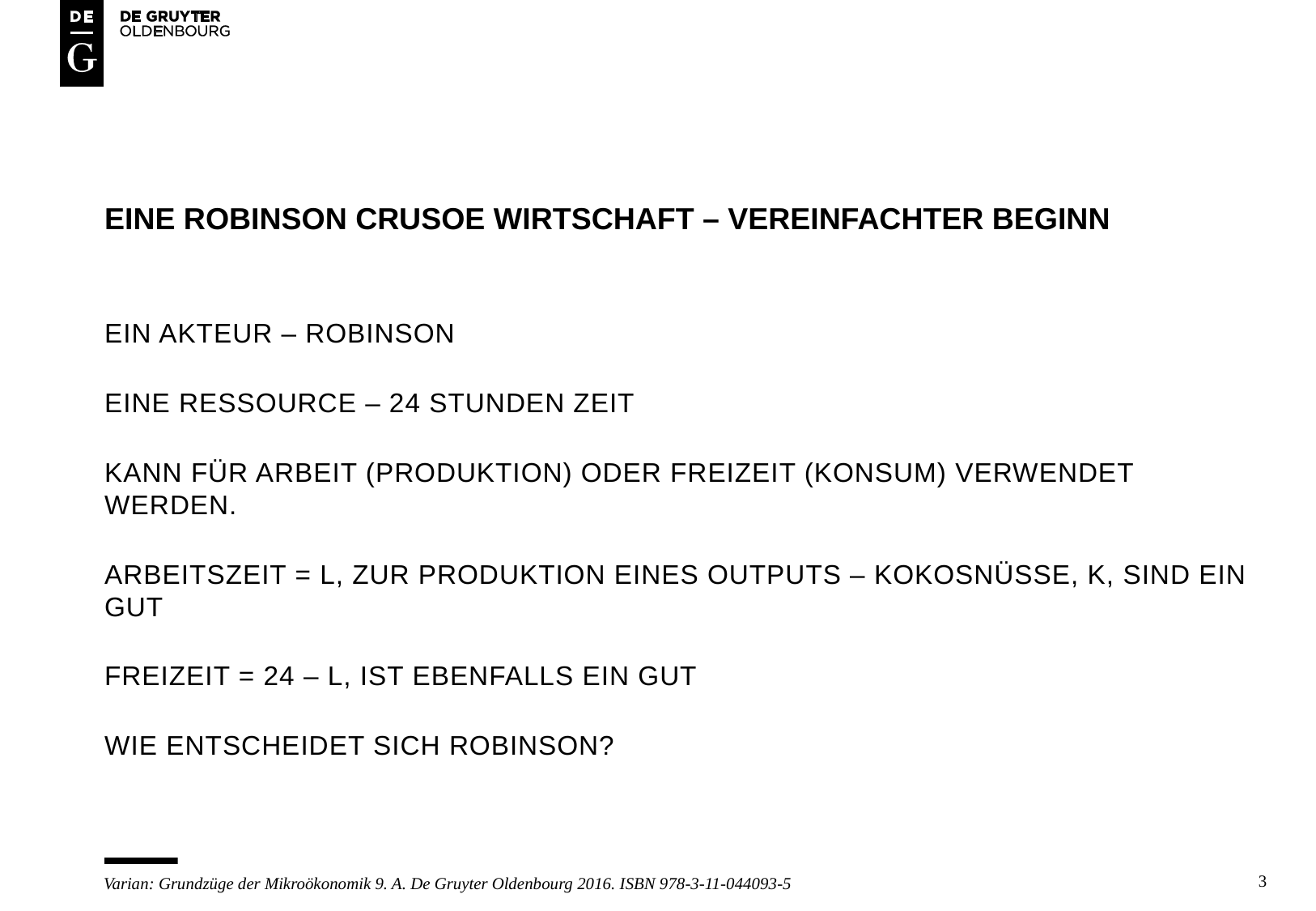

# Eine robinson crusoe wirtschaft – vereinfachter beginn
Ein Akteur – robinson
Eine ressource – 24 stunden zeit
Kann für arbeit (produktion) oder freizeit (Konsum) verwendet werden.
Arbeitszeit = L, zur produktion eines outputs – Kokosnüsse, k, sind ein gut
Freizeit = 24 – L, ist ebenfalls ein gut
Wie entscheidet sich robinson?
3
Varian: Grundzüge der Mikroökonomik 9. A. De Gruyter Oldenbourg 2016. ISBN 978-3-11-044093-5